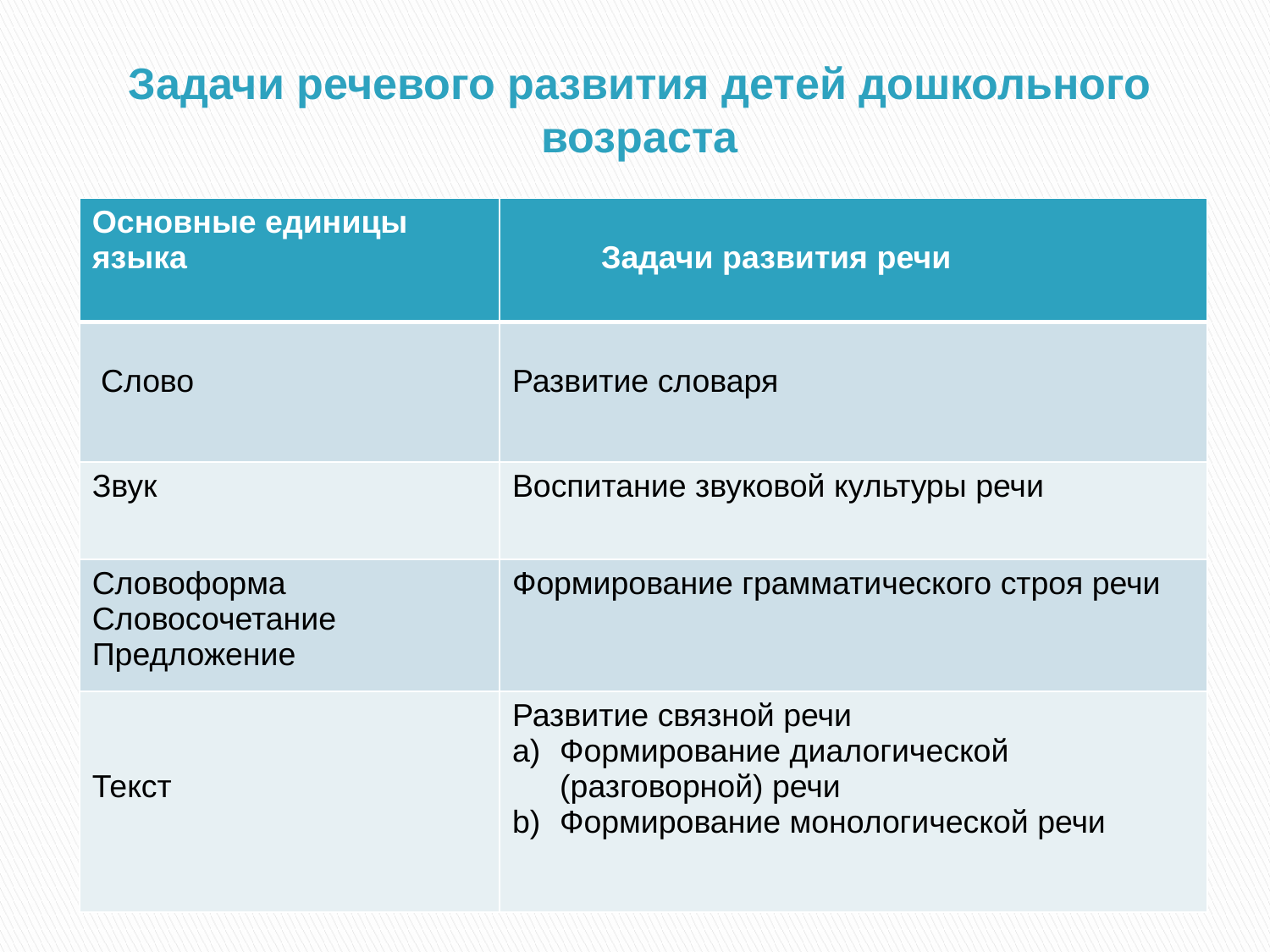

# Задачи речевого развития детей дошкольного возраста
| Основные единицы языка | Задачи развития речи |
| --- | --- |
| Слово | Развитие словаря |
| Звук | Воспитание звуковой культуры речи |
| Словоформа Словосочетание Предложение | Формирование грамматического строя речи |
| Текст | Развитие связной речи Формирование диалогической (разговорной) речи Формирование монологической речи |